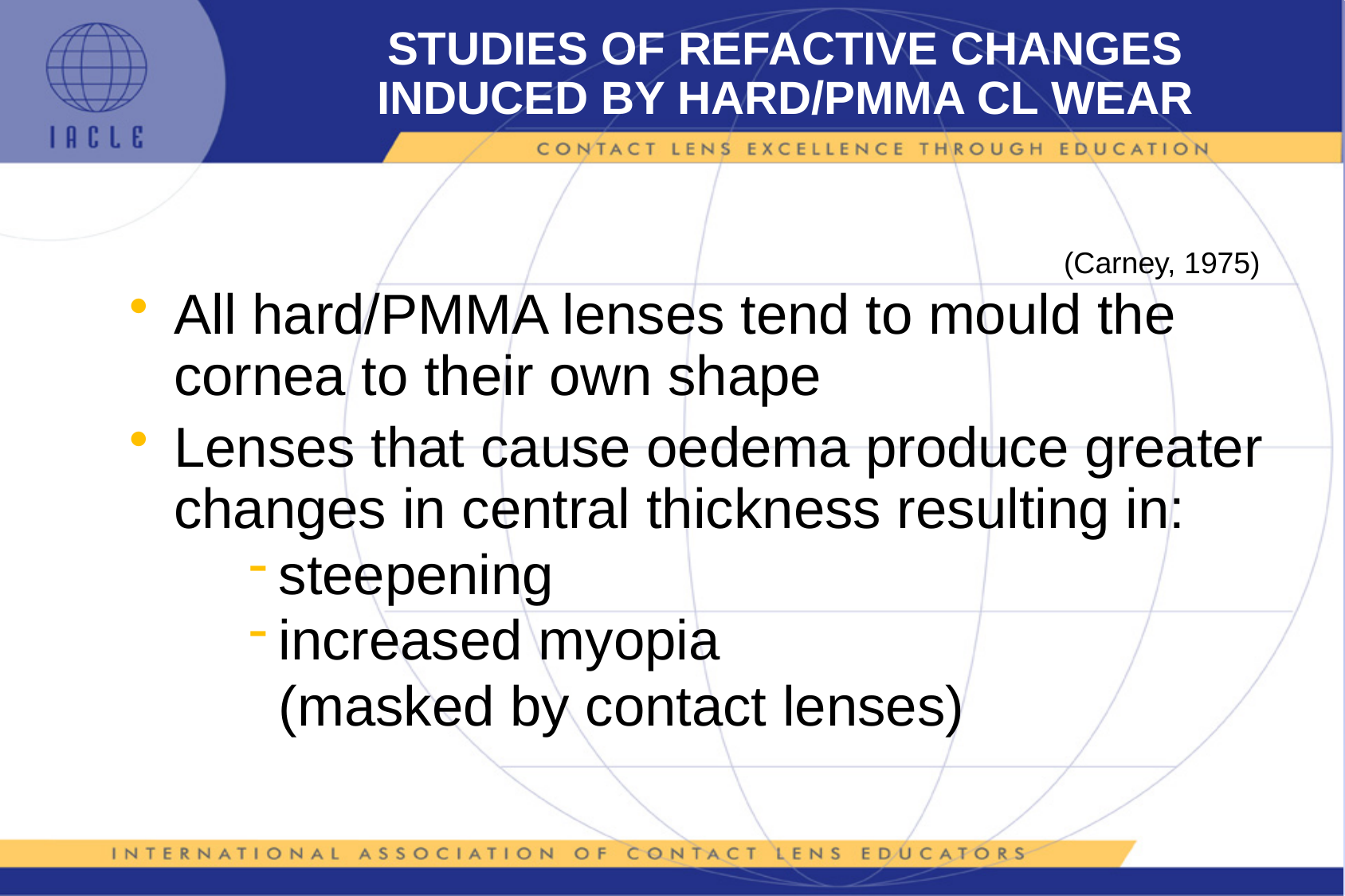

# STUDIES OF REFACTIVE CHANGES INDUCED BY HARD/PMMA CL WEAR
(Carney, 1975)
All hard/PMMA lenses tend to mould the cornea to their own shape
Lenses that cause oedema produce greater changes in central thickness resulting in:
steepening
increased myopia
(masked by contact lenses)